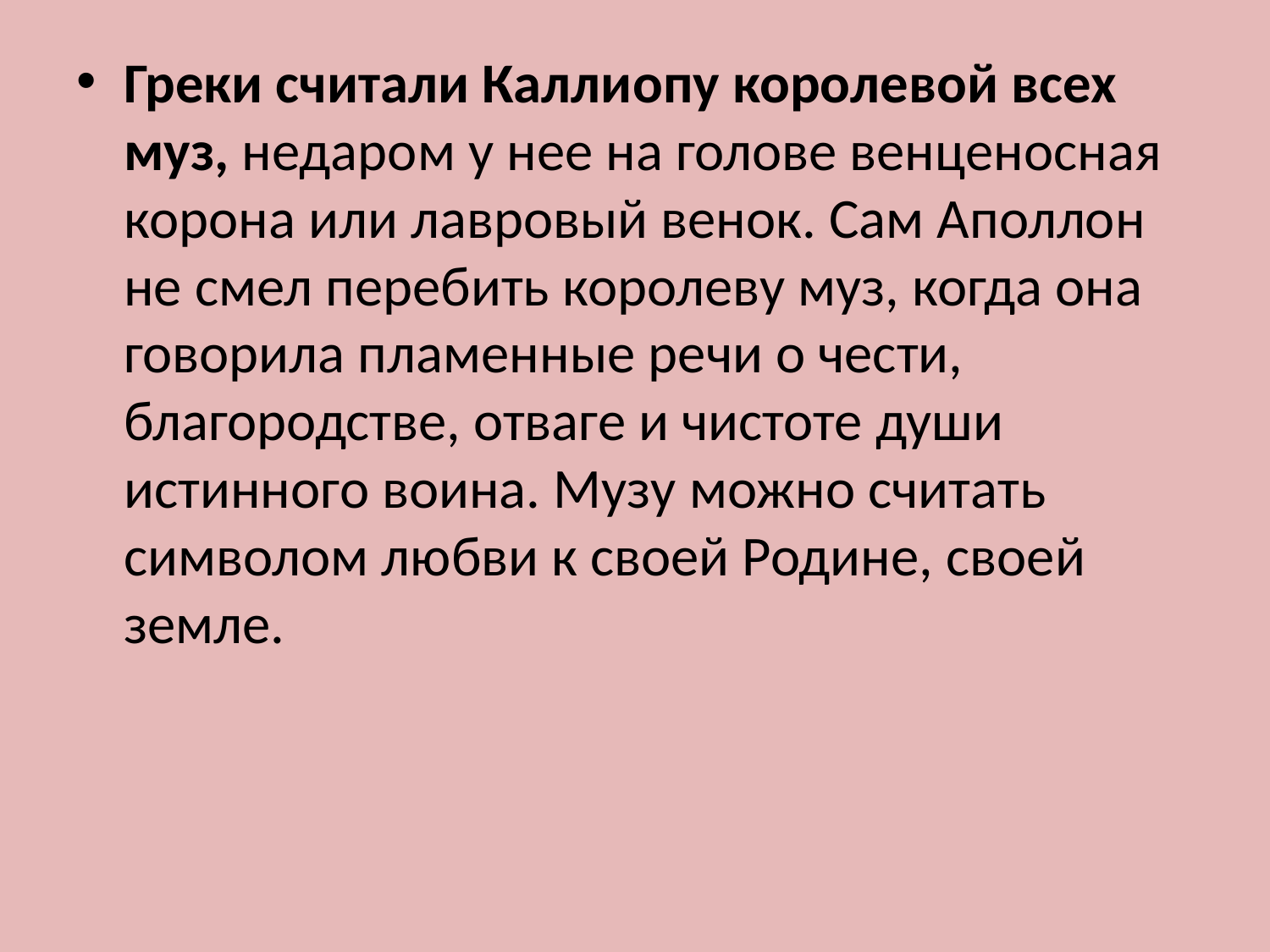

#
Греки считали Каллиопу королевой всех муз, недаром у нее на голове венценосная корона или лавровый венок. Сам Аполлон не смел перебить королеву муз, когда она говорила пламенные речи о чести, благородстве, отваге и чистоте души истинного воина. Музу можно считать символом любви к своей Родине, своей земле.